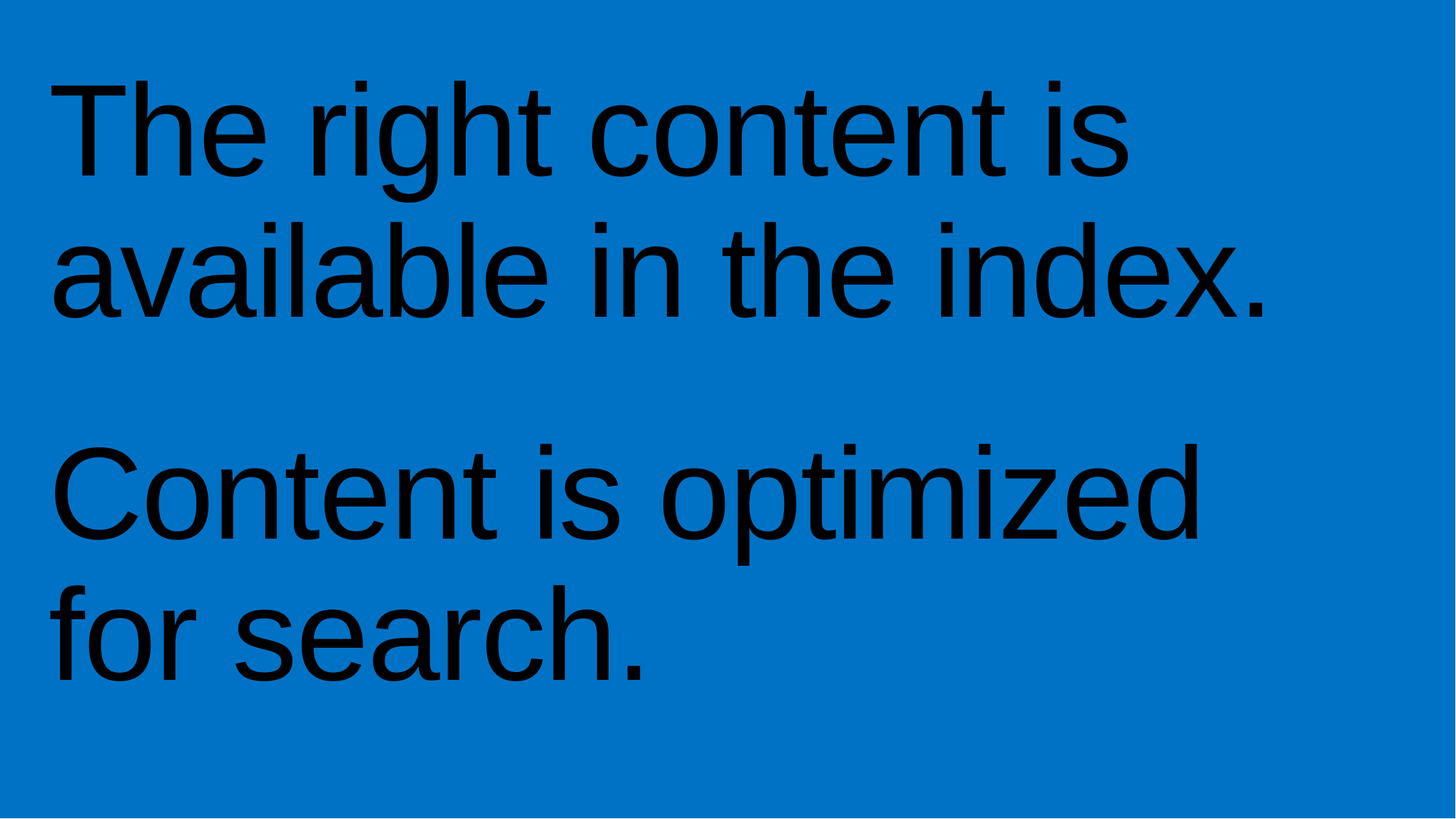

# The right content is available in the index. Content is optimized for search.